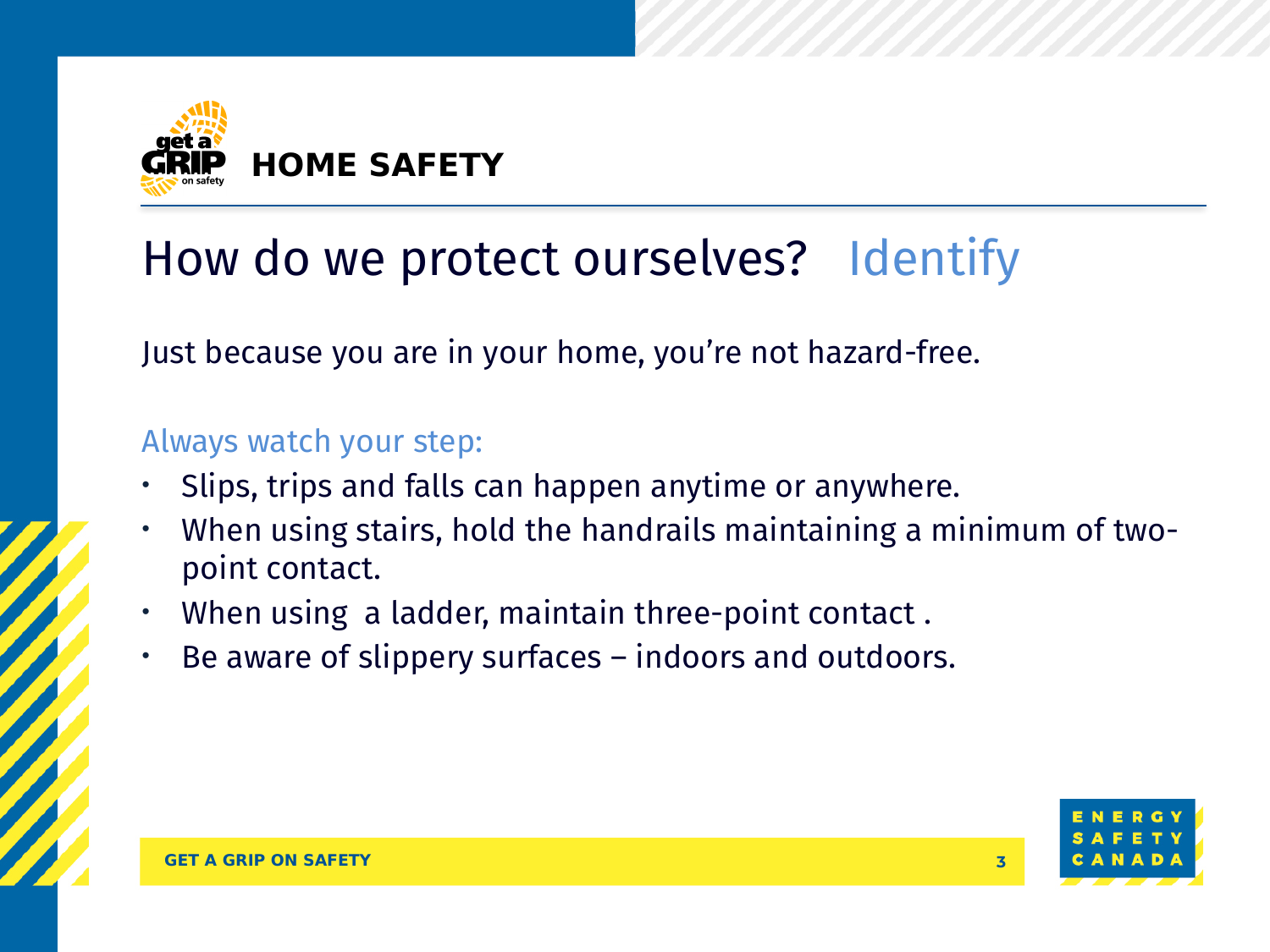

# Home safety
How do we protect ourselves?   Identify
Just because you are in your home, you’re not hazard-free.

Always watch your step:
Slips, trips and falls can happen anytime or anywhere.
When using stairs, hold the handrails maintaining a minimum of two-point contact.
When using  a ladder, maintain three-point contact .
Be aware of slippery surfaces – indoors and outdoors.
Get a grip on safety
3